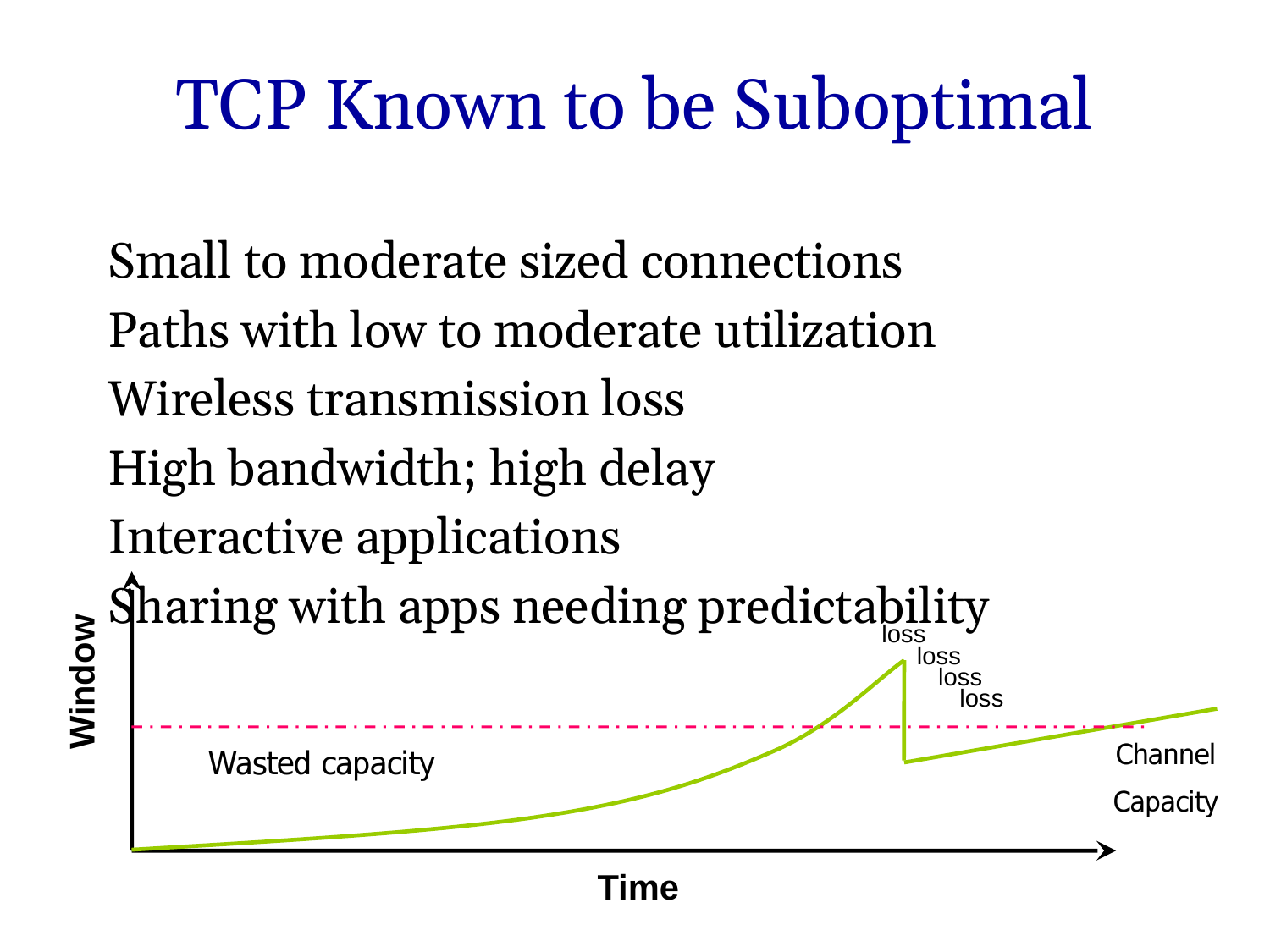

# TCP Known to be Suboptimal
Small to moderate sized connections
Paths with low to moderate utilization
Wireless transmission loss
High bandwidth; high delay
Interactive applications
Sharing with apps needing predictability

loss
loss
Window
loss

loss

Channel
Capacity
Wasted capacity

Time